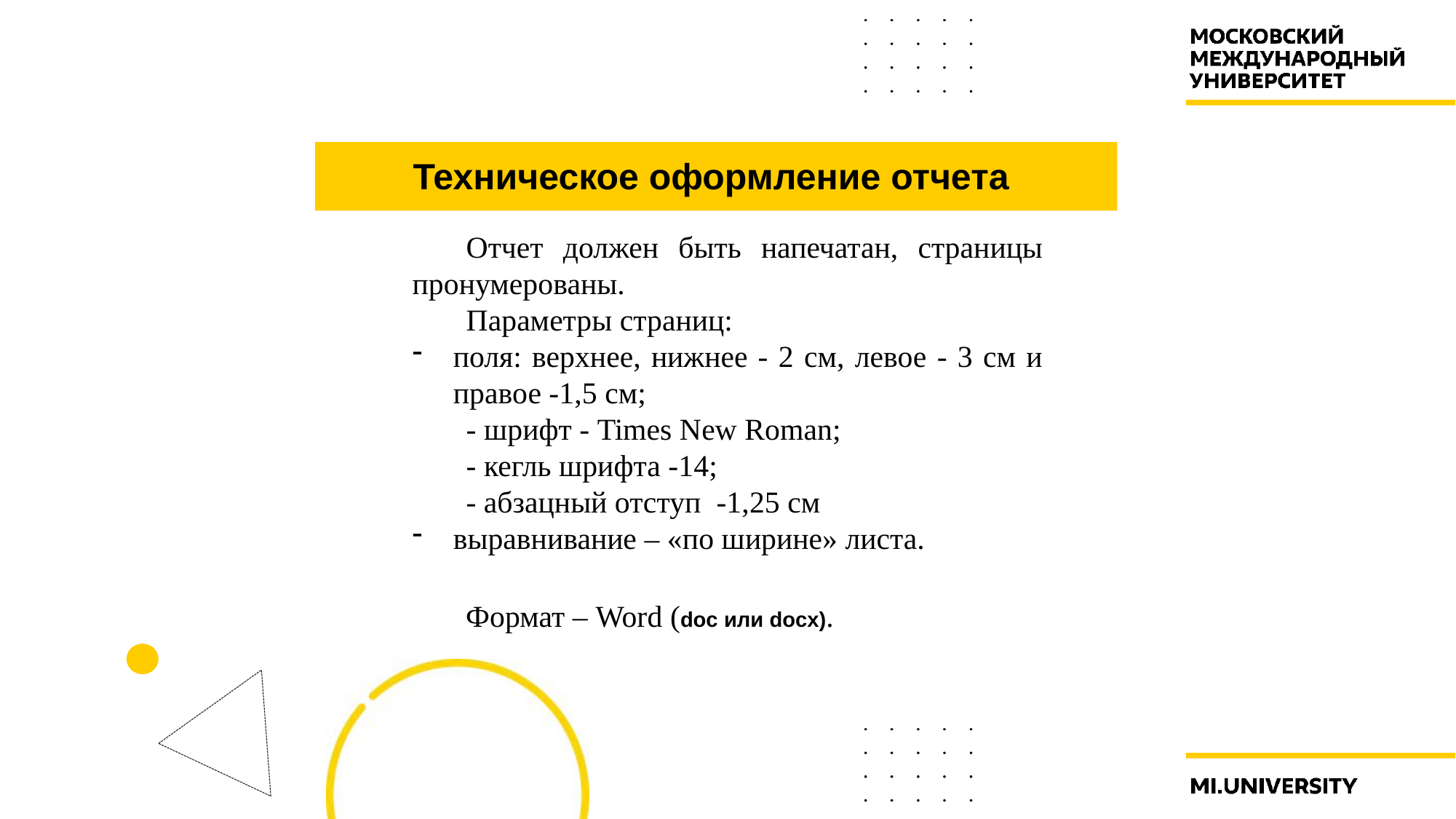

# Техническое оформление отчета
Отчет должен быть напечатан, страницы пронумерованы.
Параметры страниц:
поля: верхнее, нижнее - 2 см, левое - 3 см и правое -1,5 см;
- шрифт - Times New Roman;
- кегль шрифта -14;
- абзацный отступ  -1,25 см
выравнивание – «по ширине» листа.

       Формат – Word (doc или docx).